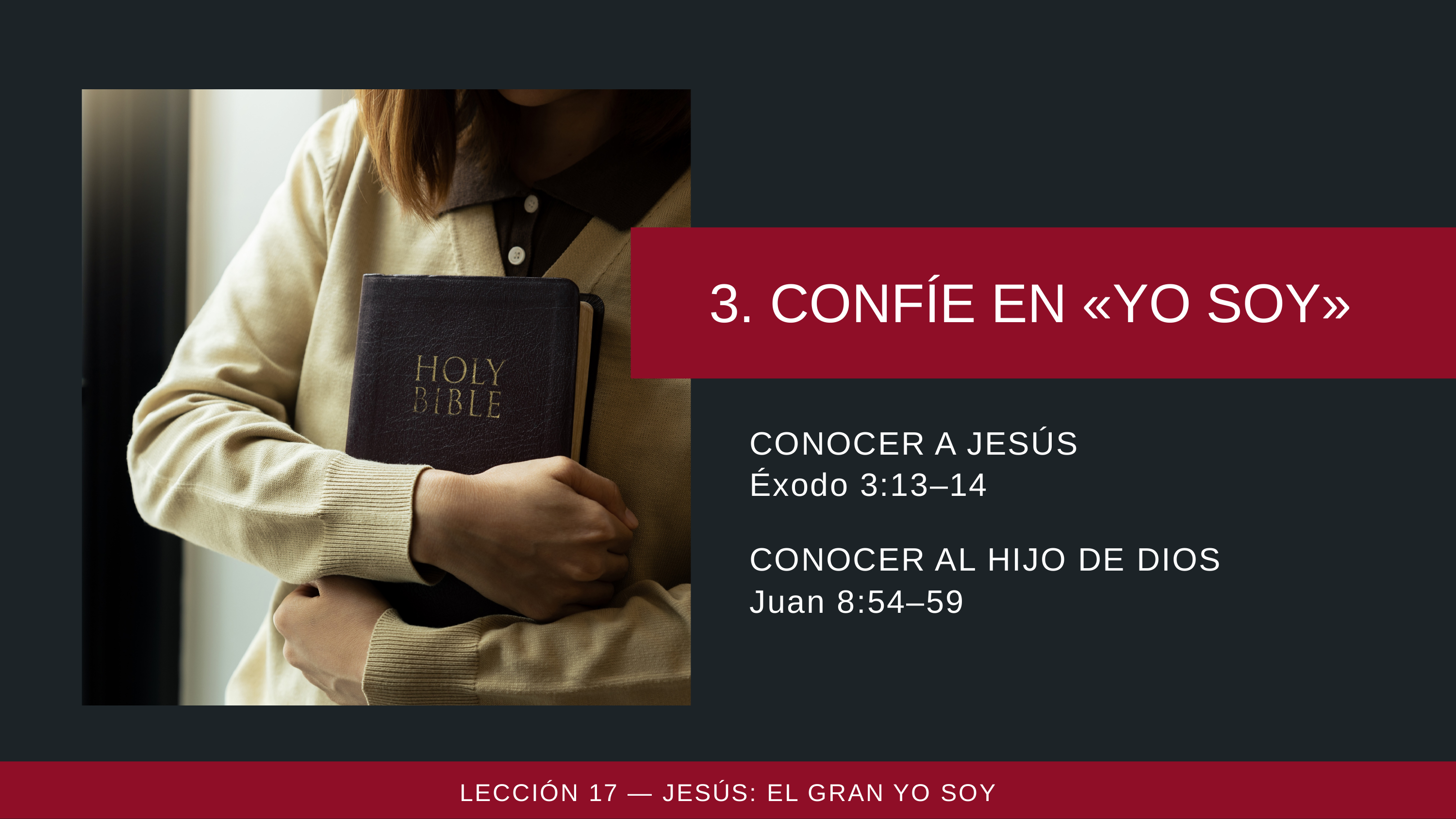

CONOCER A JESÚS
Éxodo 3:13–14
CONOCER AL HIJO DE DIOS
Juan 8:54–59